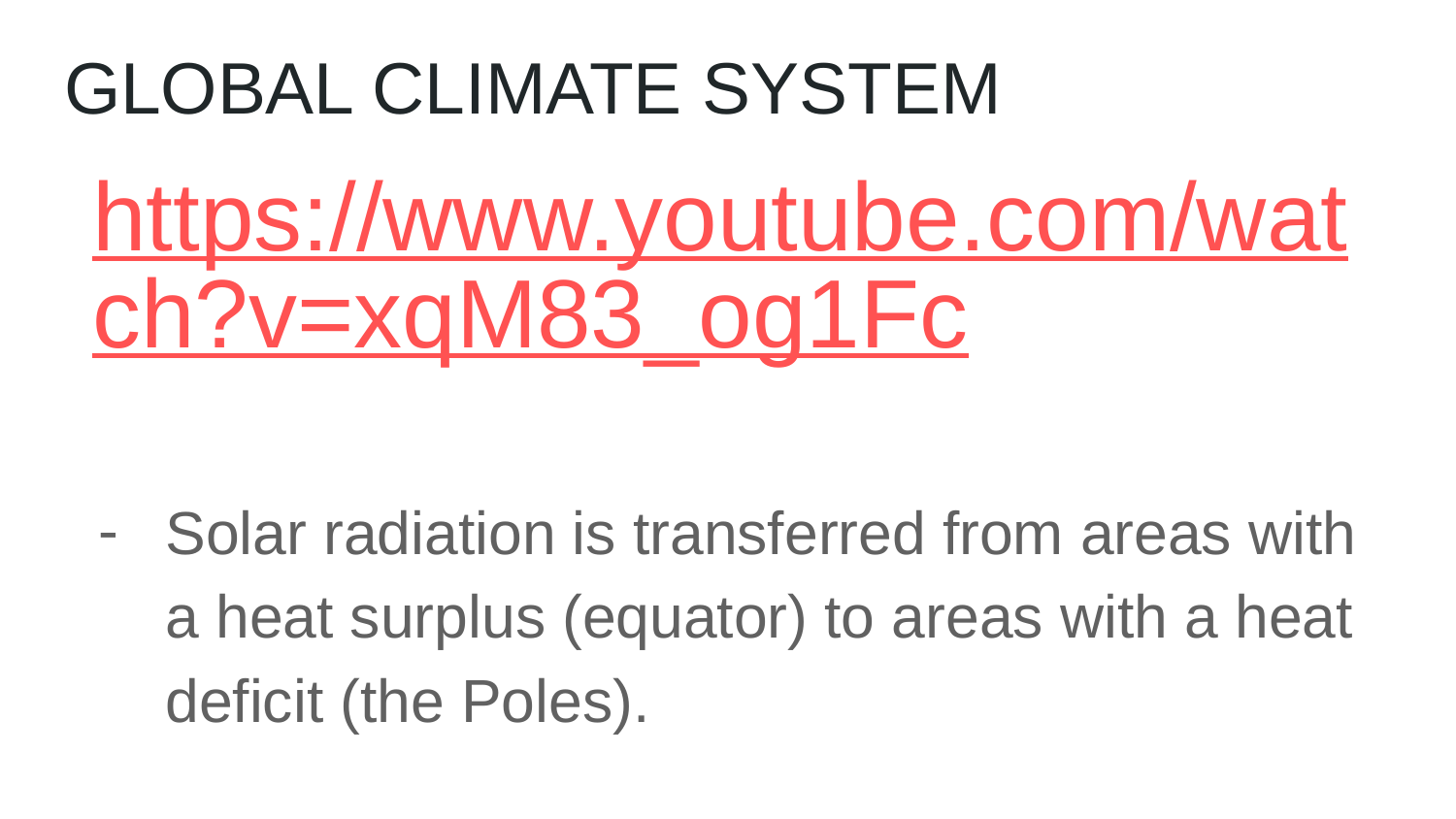

GLOBAL CLIMATE SYSTEM
# https://www.youtube.com/watch?v=xqM83_og1Fc

Solar radiation is transferred from areas with a heat surplus (equator) to areas with a heat deficit (the Poles).